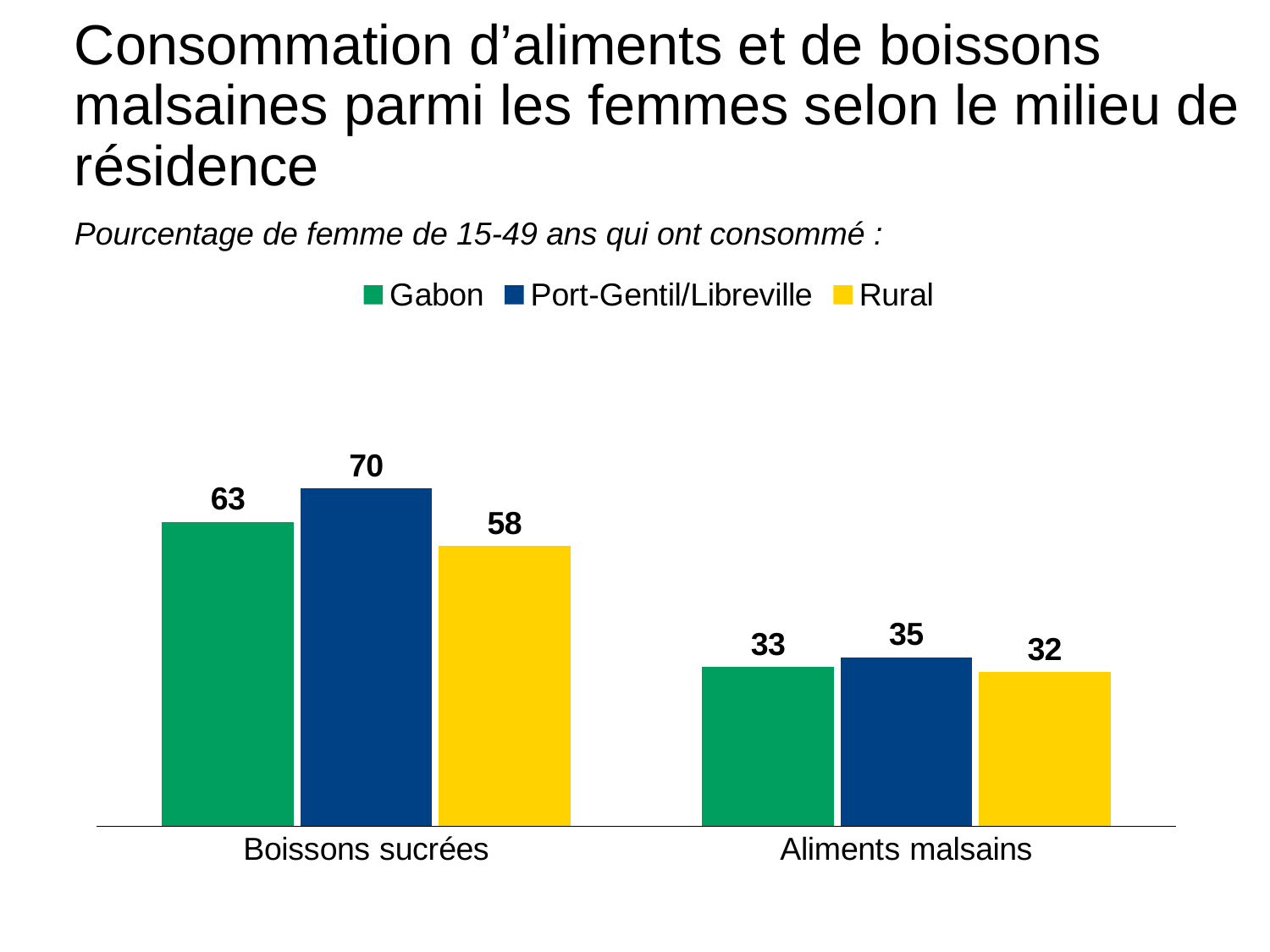

# Consommation d’aliments et de boissons malsaines parmi les femmes selon le milieu de résidence
Pourcentage de femme de 15-49 ans qui ont consommé :

### Chart

| Category | Gabon | Port-Gentil/Libreville | Rural |
|---|---|---|---|
| Boissons sucrées | 63.0 | 70.0 | 58.0 |
| Aliments malsains | 33.0 | 35.0 | 32.0 |